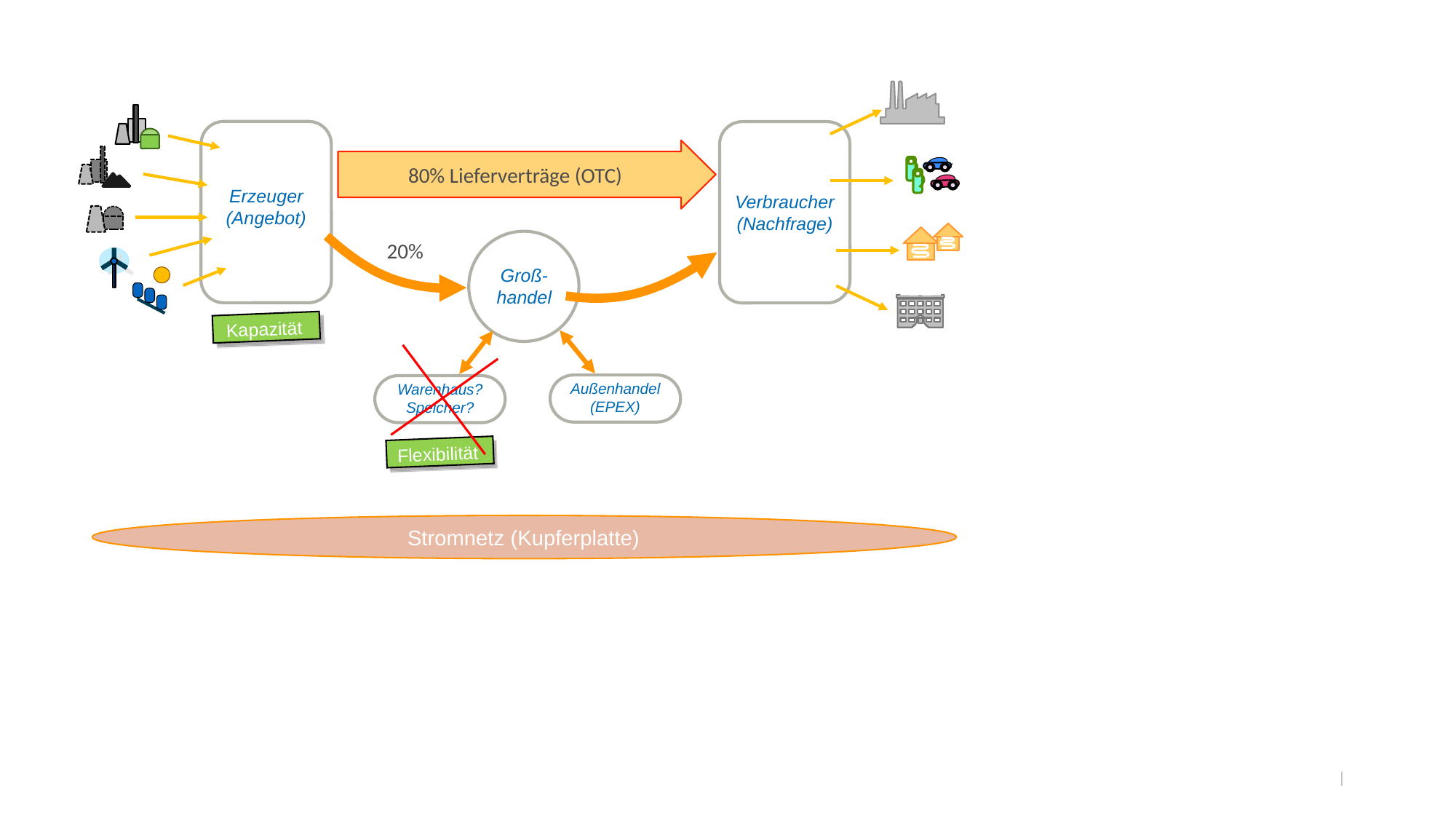

80% Lieferverträge (OTC)

Erzeuger
(Angebot)

Verbraucher
(Nachfrage)

20%

Groß-handel

Kapazität

Außenhandel (EPEX)

Warenhaus?Speicher?

Flexibilität

Stromnetz (Kupferplatte)